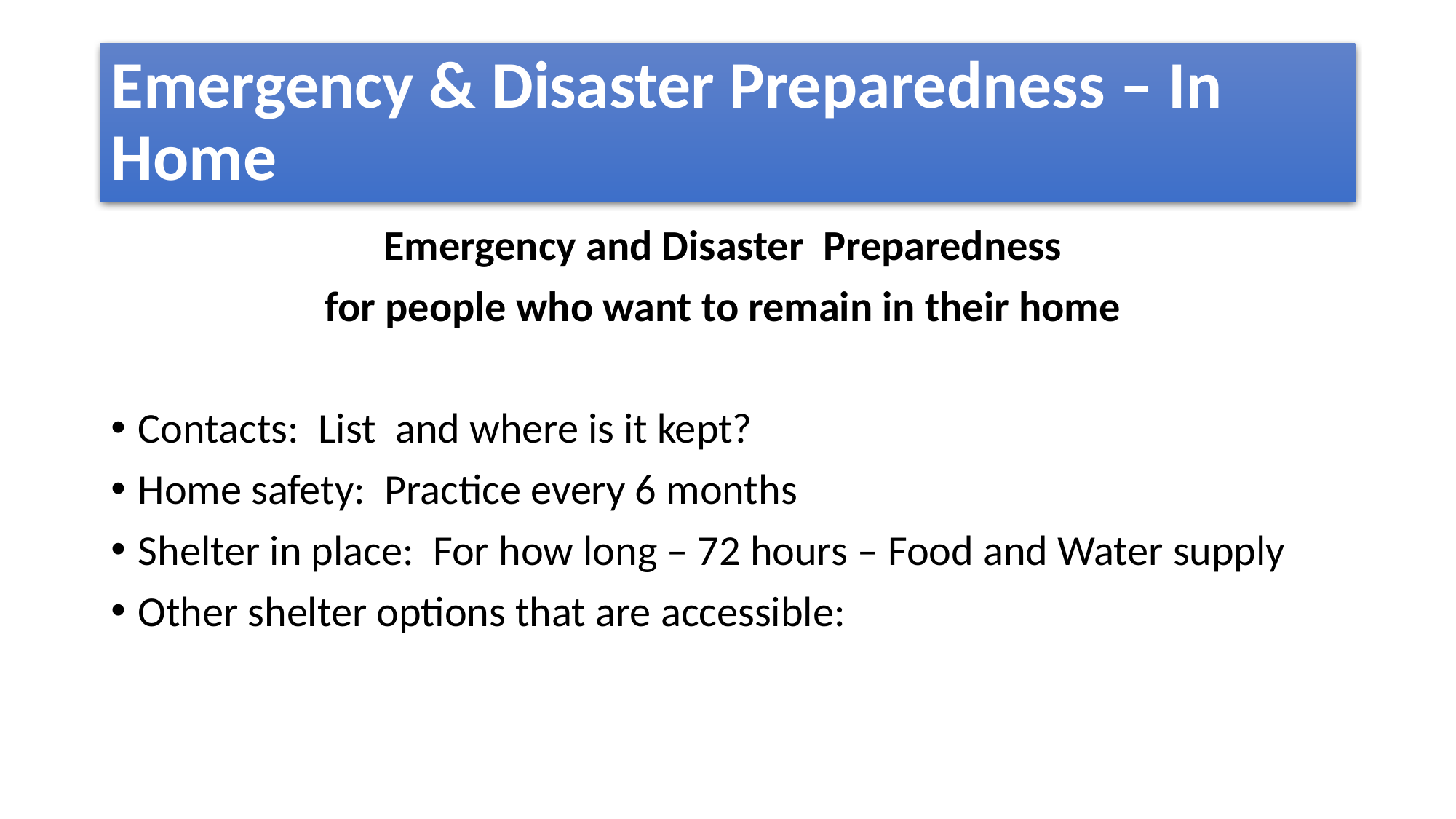

# Emergency & Disaster Preparedness – In Home
Emergency and Disaster  Preparedness
for people who want to remain in their home

Contacts:  List  and where is it kept?
Home safety:  Practice every 6 months
Shelter in place:  For how long – 72 hours – Food and Water supply
Other shelter options that are accessible: